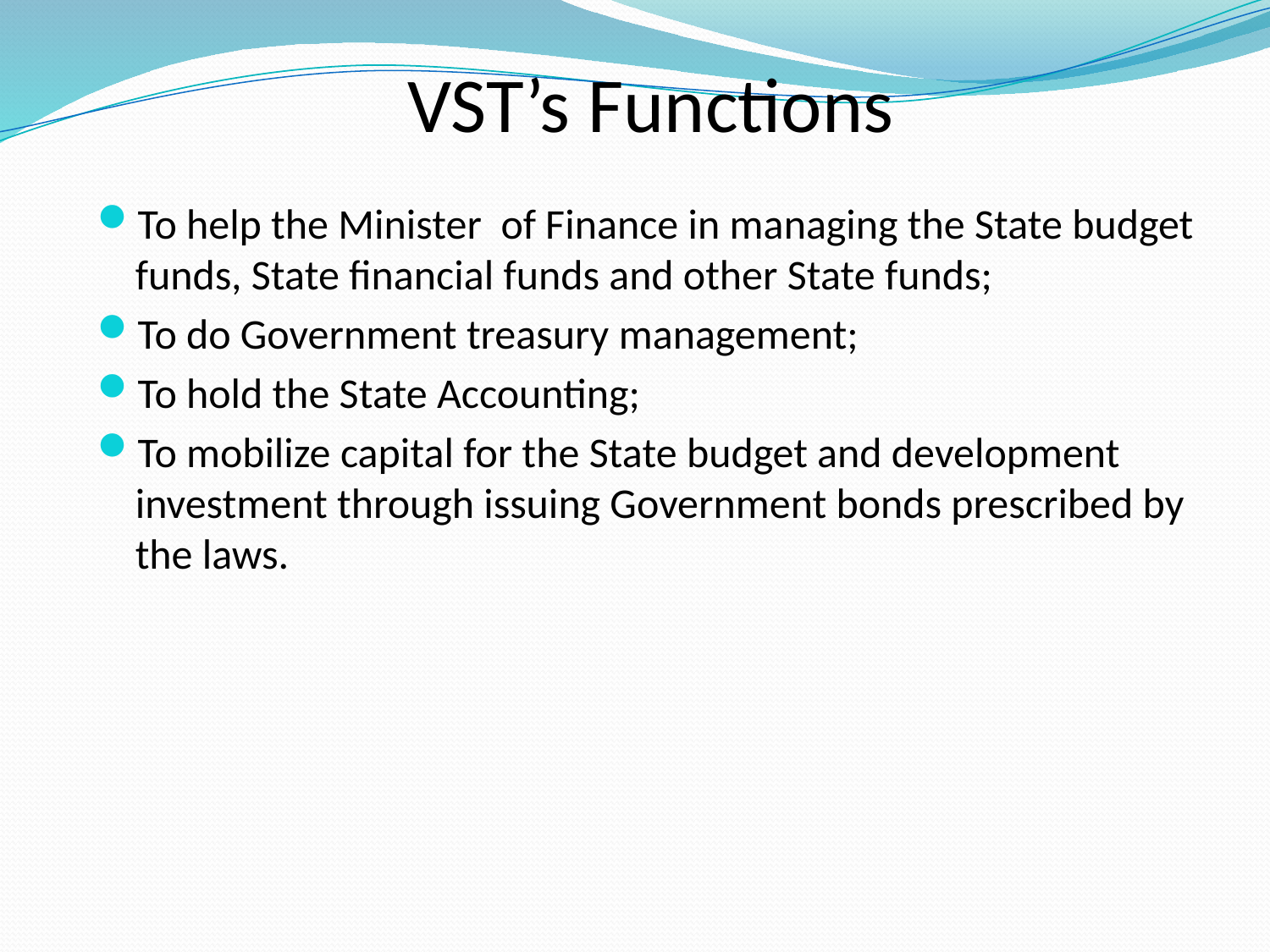

# VST’s Functions
To help the Minister  of Finance in managing the State budget funds, State financial funds and other State funds;
To do Government treasury management;
To hold the State Accounting;
To mobilize capital for the State budget and development investment through issuing Government bonds prescribed by the laws.